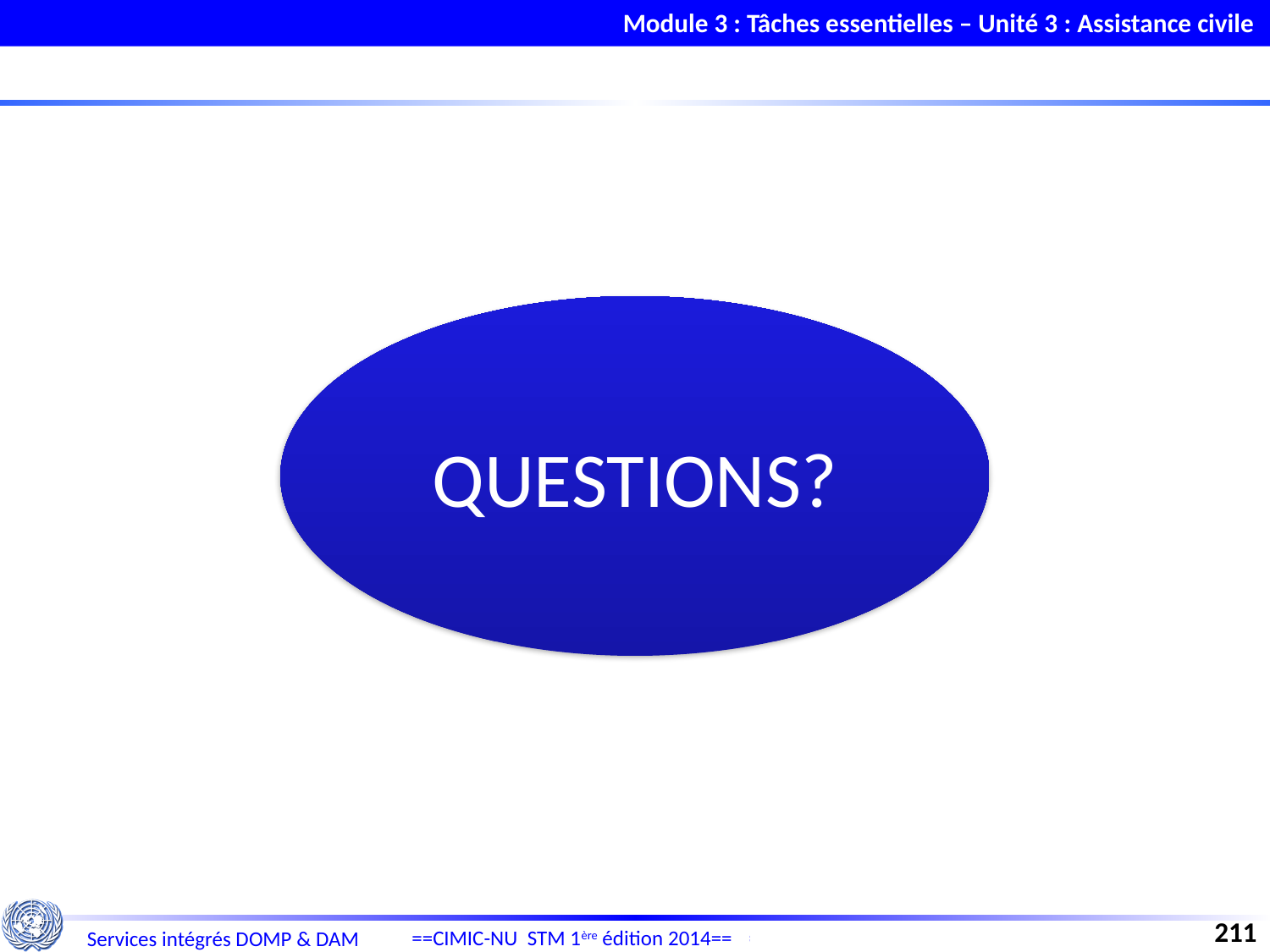

Module 3 : Tâches essentielles – Unité 3 : Assistance civile
QUESTIONS?
211
==CIMIC-NU  STM 1ère édition 2014==
Services intégrés DOMP & DAM